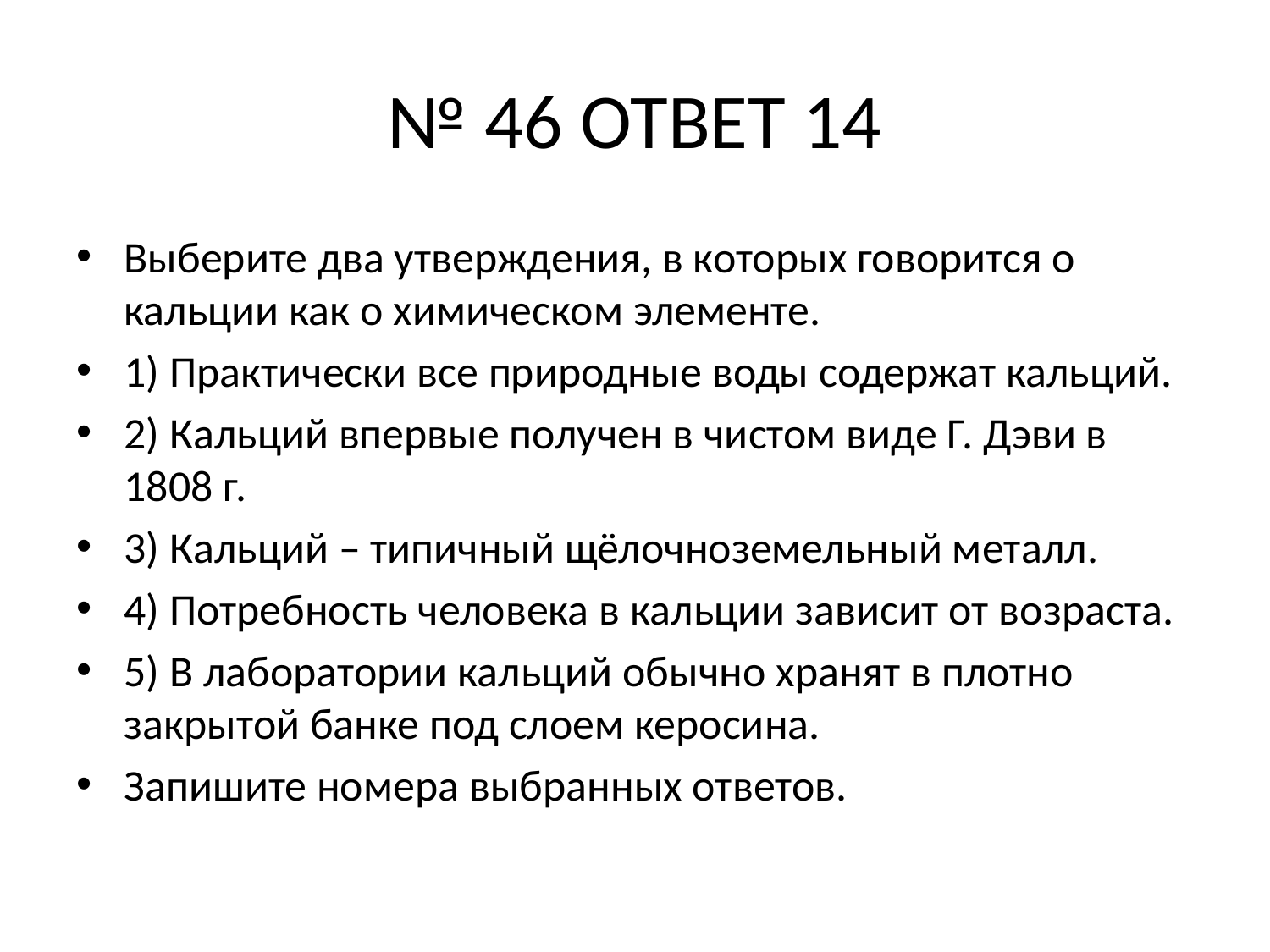

# № 46 ОТВЕТ 14
Выберите два утверждения, в которых говорится о кальции как о химическом элементе.
1) Практически все природные воды содержат кальций.
2) Кальций впервые получен в чистом виде Г. Дэви в 1808 г.
3) Кальций – типичный щёлочноземельный металл.
4) Потребность человека в кальции зависит от возраста.
5) В лаборатории кальций обычно хранят в плотно закрытой банке под слоем керосина.
Запишите номера выбранных ответов.